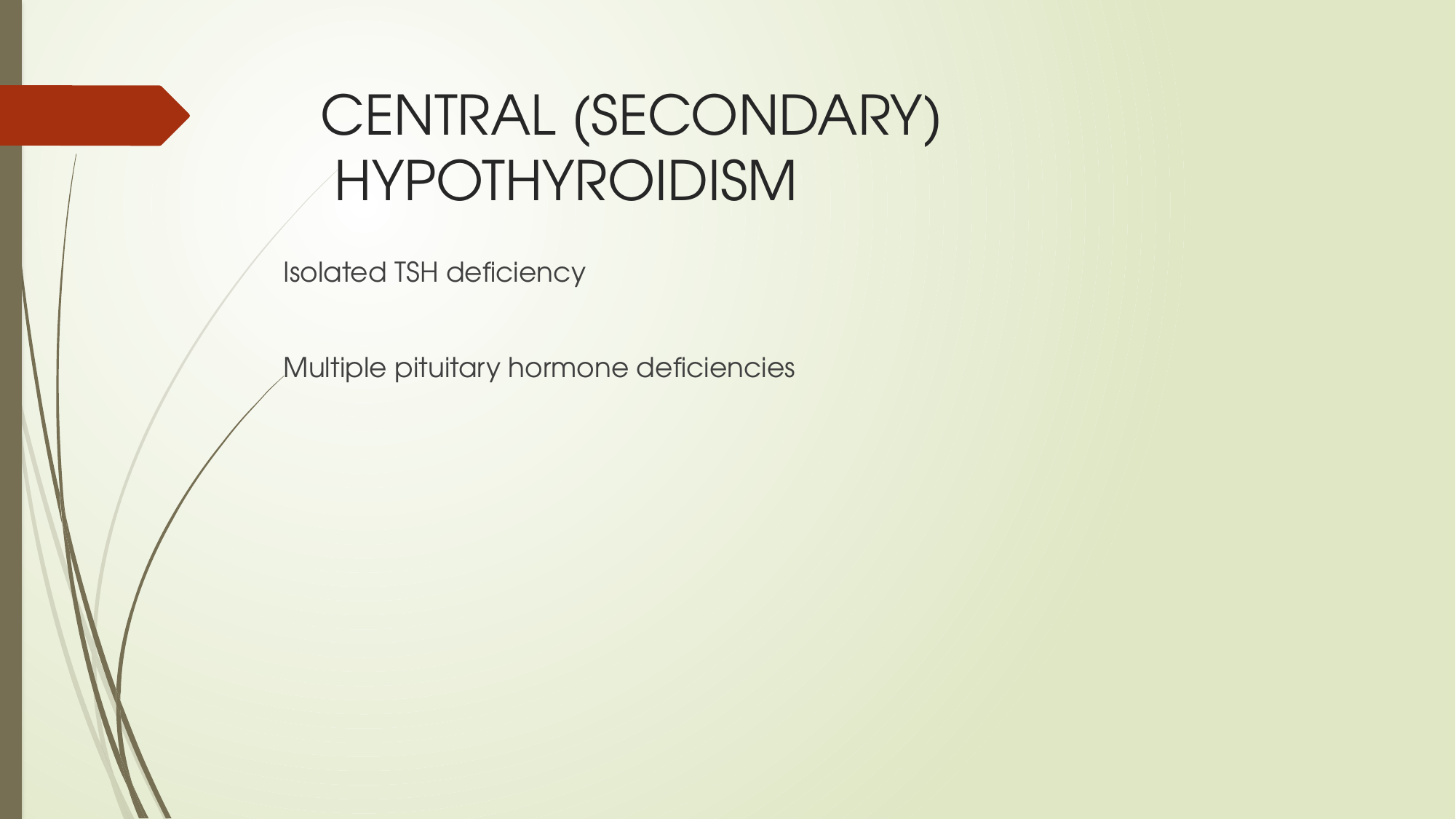

# CENTRAL (SECONDARY) HYPOTHYROIDISM
Isolated TSH deficiency

Multiple pituitary hormone deficiencies